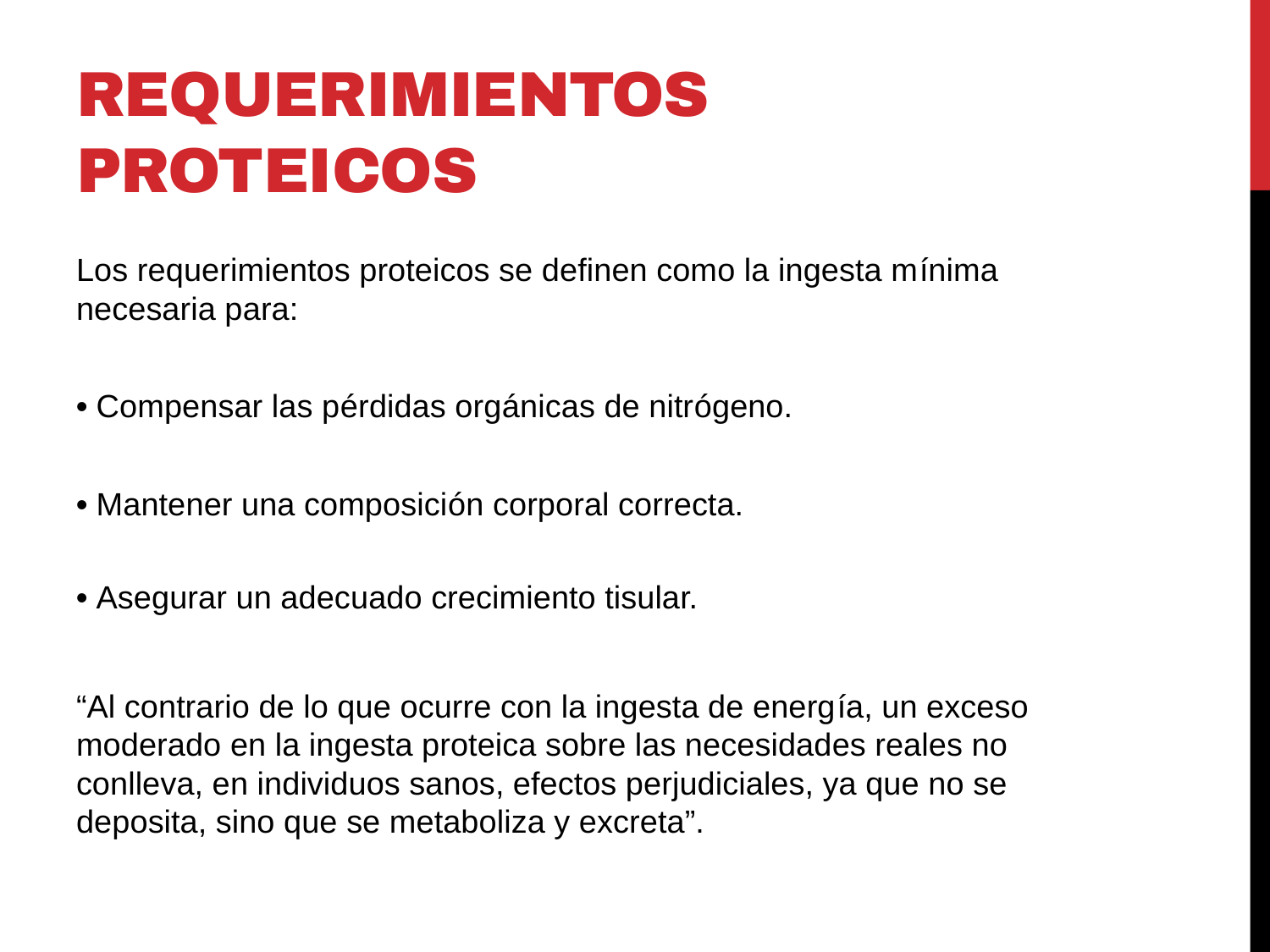

# Requerimientos proteicos
Los requerimientos proteicos se definen como la ingesta mínima necesaria para:

• Compensar las pérdidas orgánicas de nitrógeno.

• Mantener una composición corporal correcta.
• Asegurar un adecuado crecimiento tisular.

“Al contrario de lo que ocurre con la ingesta de energía, un exceso moderado en la ingesta proteica sobre las necesidades reales no conlleva, en individuos sanos, efectos perjudiciales, ya que no se deposita, sino que se metaboliza y excreta”.